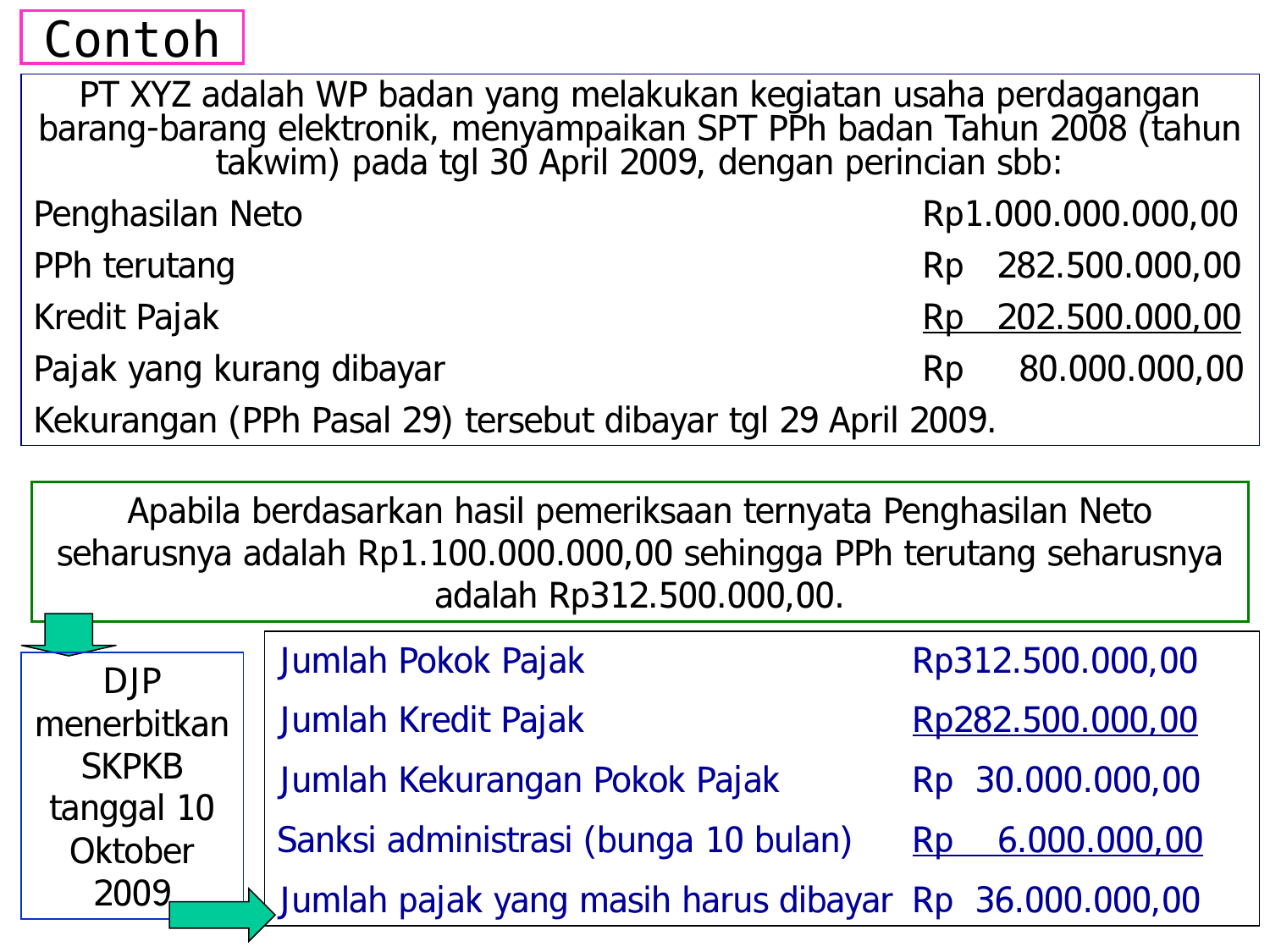

# Contoh
PT XYZ adalah WP badan yang melakukan kegiatan usaha perdagangan barang-barang elektronik, menyampaikan SPT PPh badan Tahun 2008 (tahun takwim) pada tgl 30 April 2009, dengan perincian sbb:
Penghasilan Neto					Rp1.000.000.000,00
PPh terutang						Rp   282.500.000,00
Kredit Pajak						Rp   202.500.000,00
Pajak yang kurang dibayar				Rp     80.000.000,00
Kekurangan (PPh Pasal 29) tersebut dibayar tgl 29 April 2009.
Apabila berdasarkan hasil pemeriksaan ternyata Penghasilan Neto seharusnya adalah Rp1.100.000.000,00 sehingga PPh terutang seharusnya adalah Rp312.500.000,00.

Jumlah Pokok Pajak			Rp312.500.000,00
Jumlah Kredit Pajak			Rp282.500.000,00
Jumlah Kekurangan Pokok Pajak		Rp  30.000.000,00
Sanksi administrasi (bunga 10 bulan)	Rp    6.000.000,00
Jumlah pajak yang masih harus dibayar	Rp  36.000.000,00
DJP menerbitkan SKPKB tanggal 10 Oktober 2009